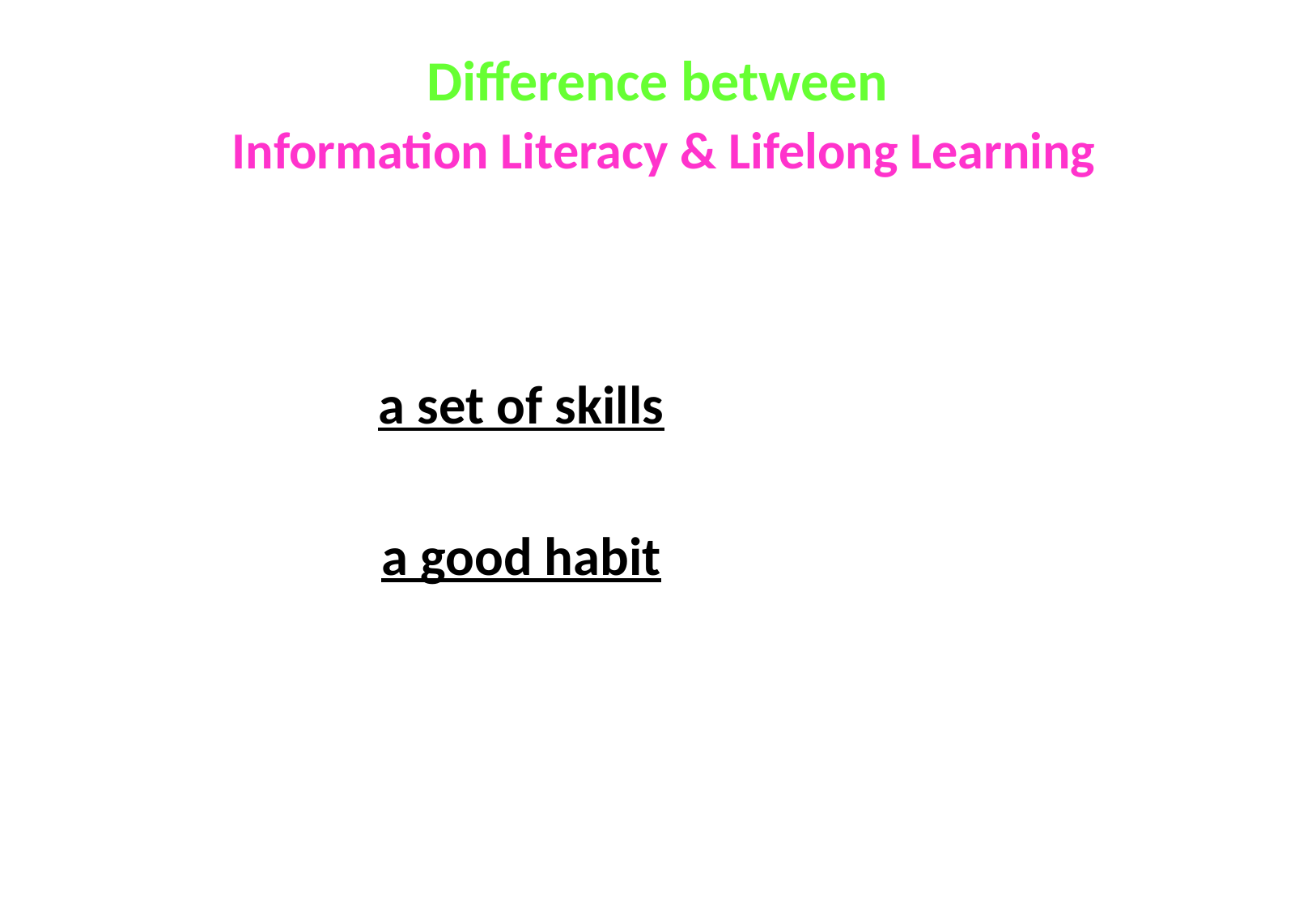

# Difference between Information Literacy & Lifelong Learning
In
III
                     a set of skills

                         a good habit